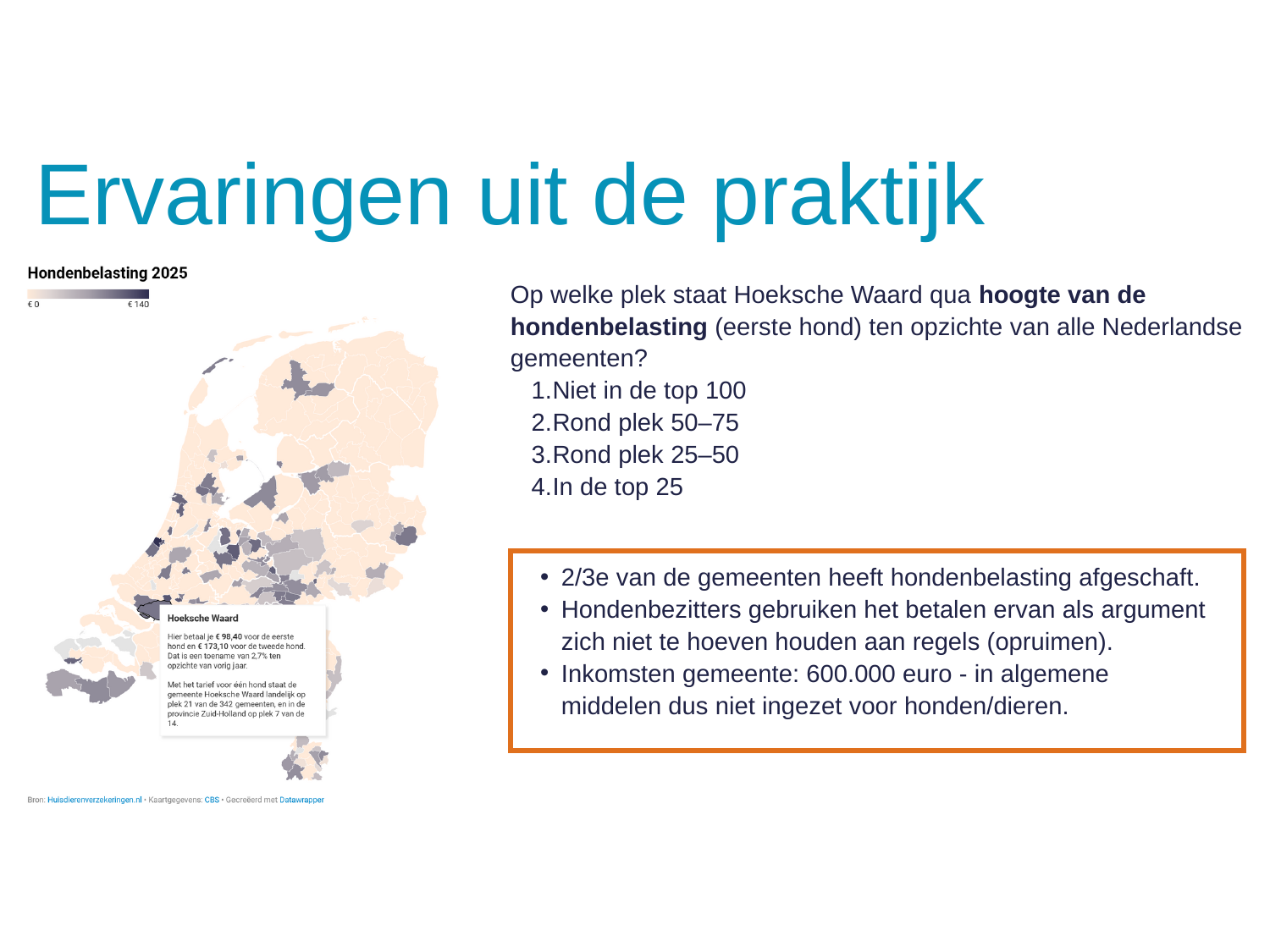

Ervaringen uit de praktijk

Op welke plek staat Hoeksche Waard qua hoogte van de hondenbelasting (eerste hond) ten opzichte van alle Nederlandse gemeenten?
Niet in de top 100
Rond plek 50–75
Rond plek 25–50
In de top 25

2/3e van de gemeenten heeft hondenbelasting afgeschaft.
Hondenbezitters gebruiken het betalen ervan als argument zich niet te hoeven houden aan regels (opruimen).
Inkomsten gemeente: 600.000 euro - in algemene middelen dus niet ingezet voor honden/dieren.